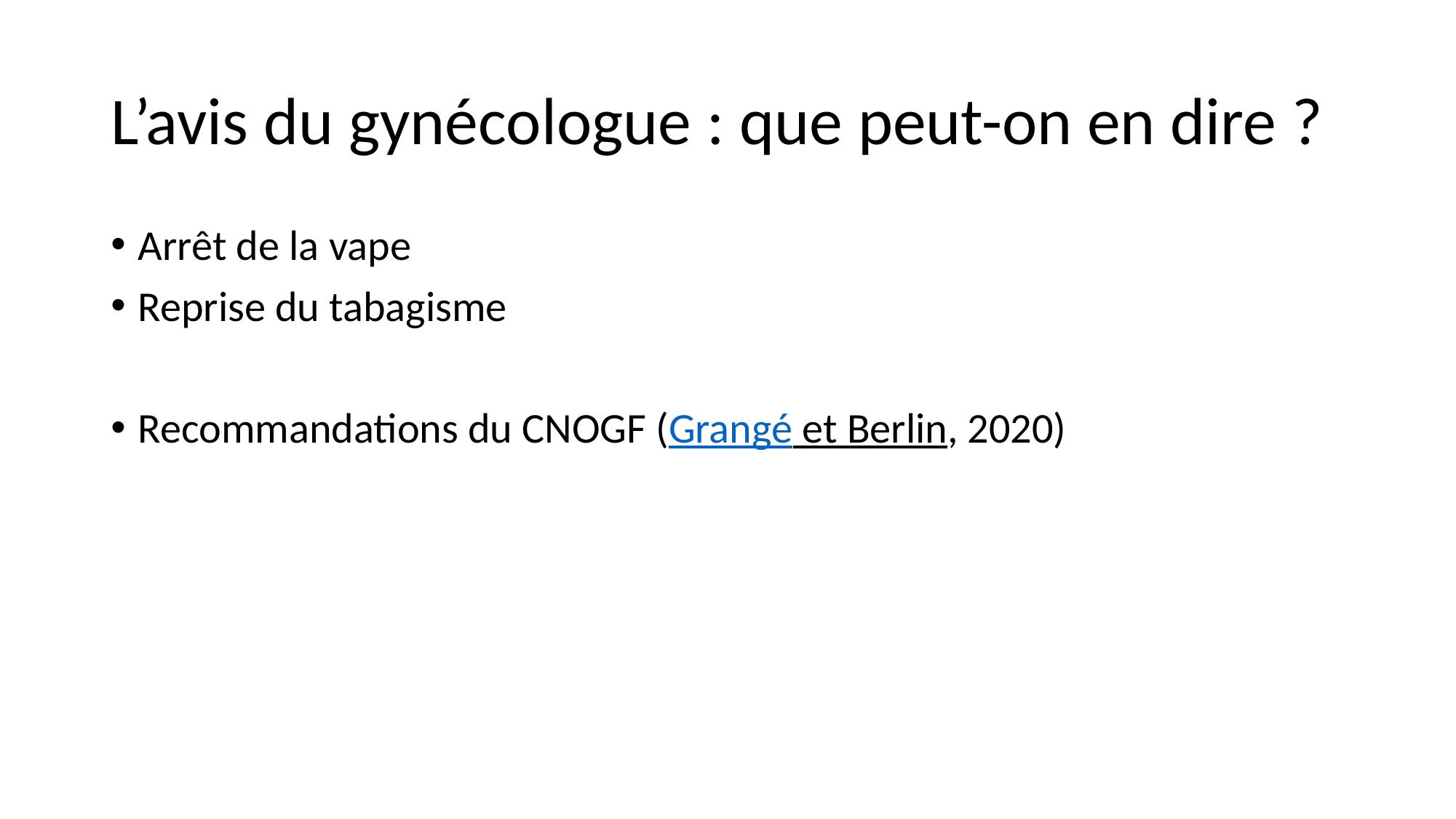

# L’avis du gynécologue : que peut-on en dire ?
Arrêt de la vape
Reprise du tabagisme

Recommandations du CNOGF (Grangé et Berlin, 2020)